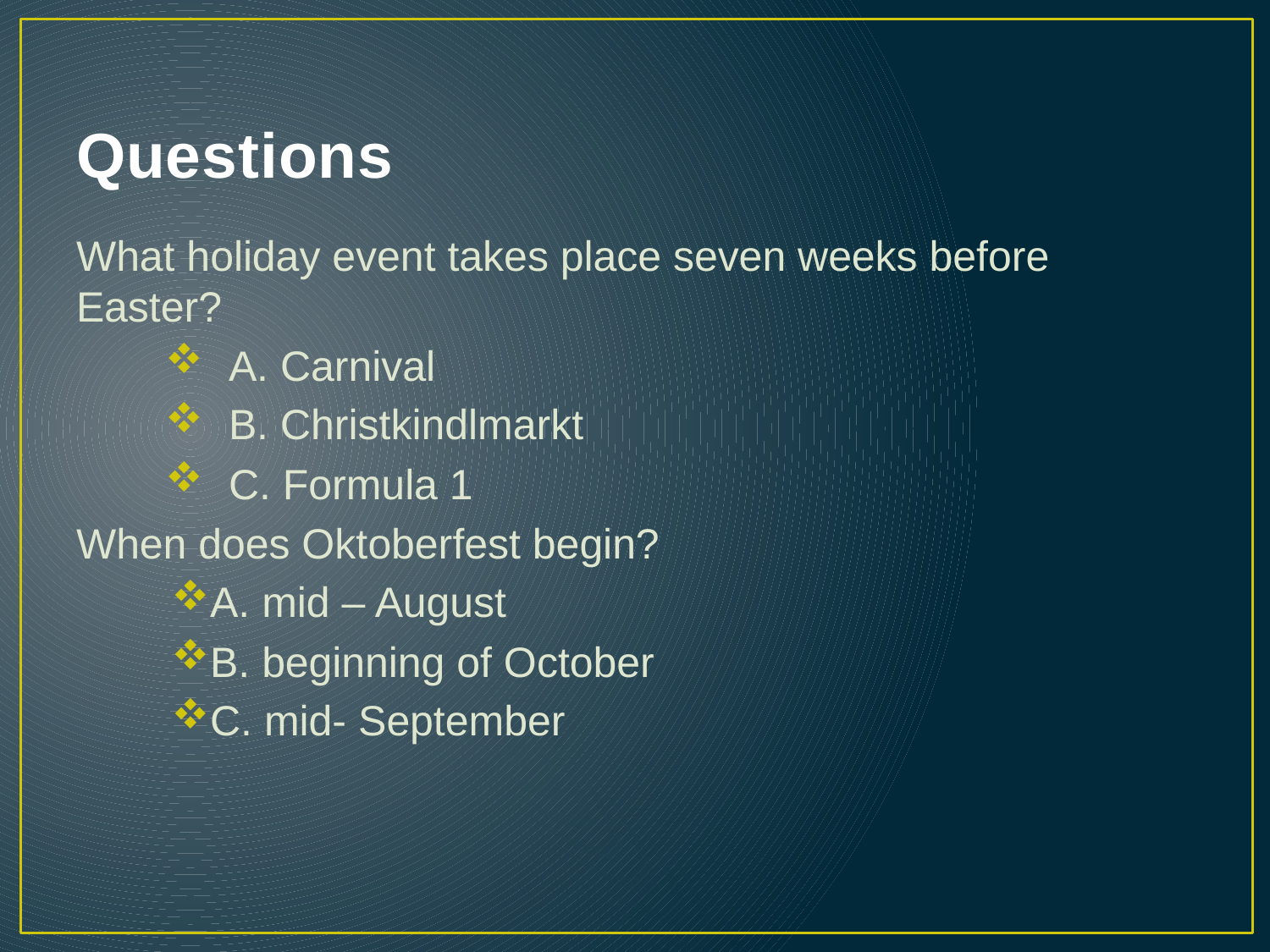

# Questions
What holiday event takes place seven weeks before Easter?
A. Carnival
B. Christkindlmarkt
C. Formula 1
When does Oktoberfest begin?
A. mid – August
B. beginning of October
C. mid- September